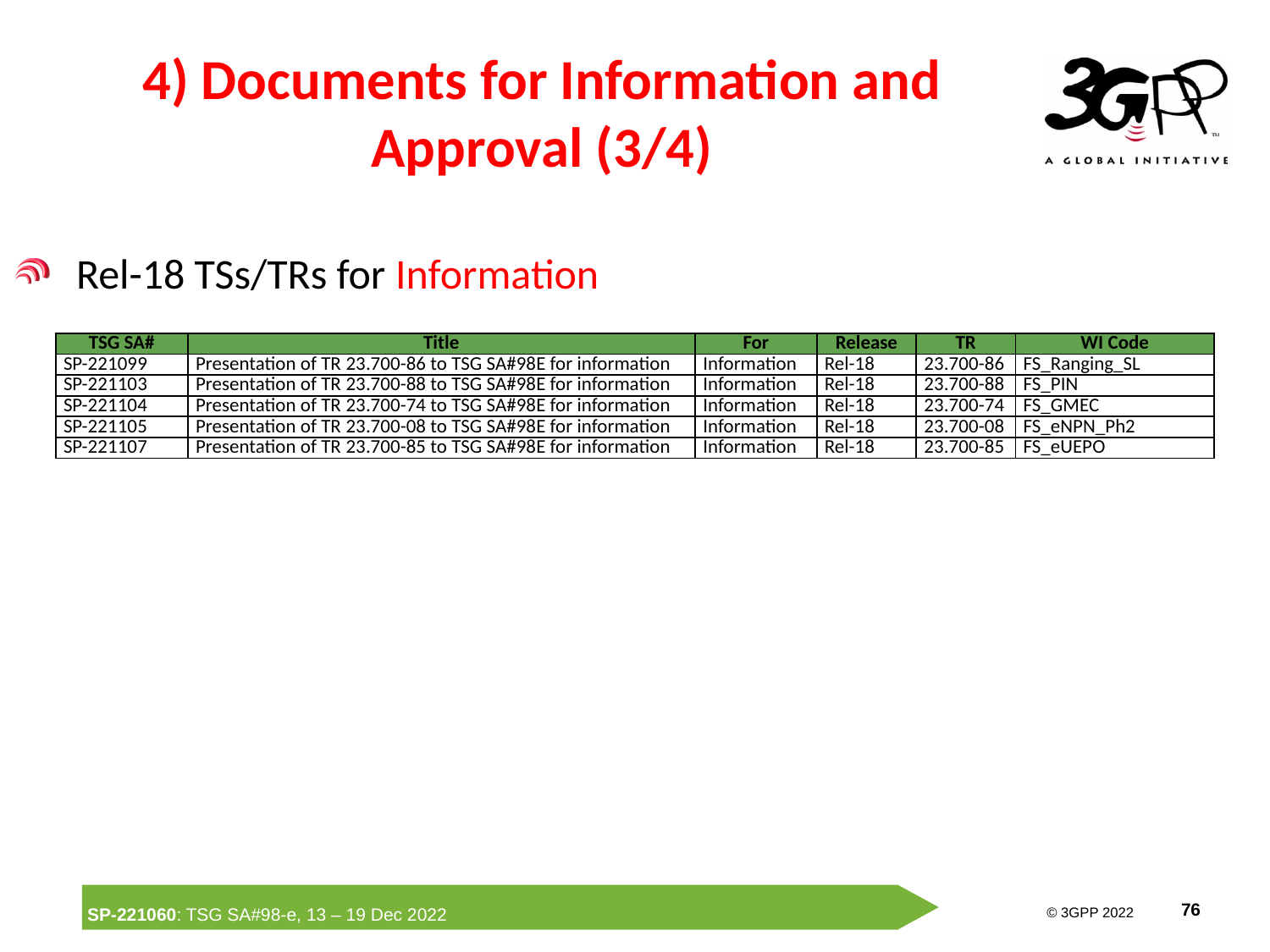

# 4) Documents for Information and Approval (3/4)
Rel-18 TSs/TRs for Information

| TSG SA# | Title | For | Release | TR | WI Code |
| --- | --- | --- | --- | --- | --- |
| SP-221099 | Presentation of TR 23.700-86 to TSG SA#98E for information | Information | Rel-18 | 23.700-86 | FS\_Ranging\_SL |
| SP-221103 | Presentation of TR 23.700-88 to TSG SA#98E for information | Information | Rel-18 | 23.700-88 | FS\_PIN |
| SP-221104 | Presentation of TR 23.700-74 to TSG SA#98E for information | Information | Rel-18 | 23.700-74 | FS\_GMEC |
| SP-221105 | Presentation of TR 23.700-08 to TSG SA#98E for information | Information | Rel-18 | 23.700-08 | FS\_eNPN\_Ph2 |
| SP-221107 | Presentation of TR 23.700-85 to TSG SA#98E for information | Information | Rel-18 | 23.700-85 | FS\_eUEPO |